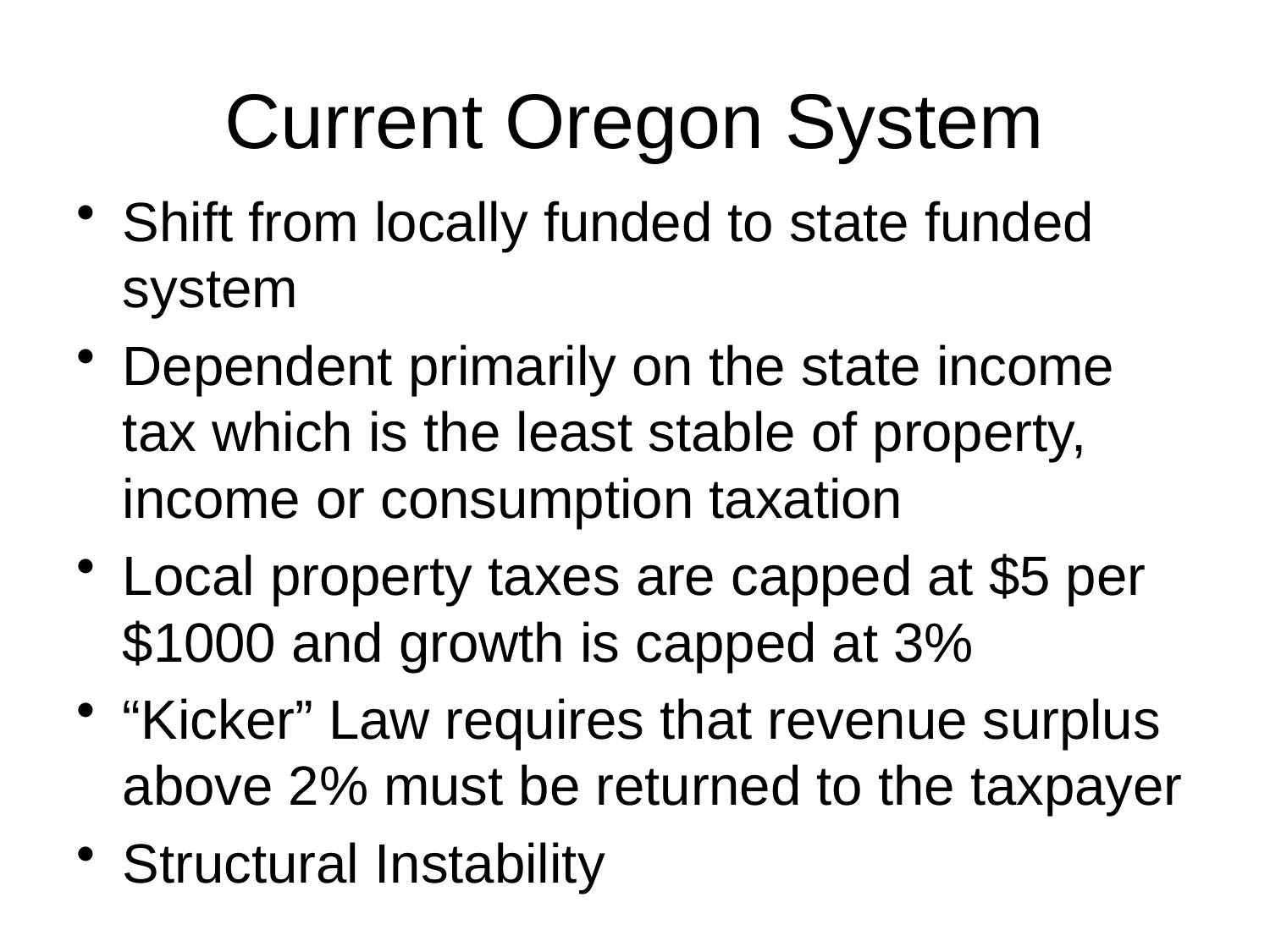

# Current Oregon System
Shift from locally funded to state funded system
Dependent primarily on the state income tax which is the least stable of property, income or consumption taxation
Local property taxes are capped at $5 per $1000 and growth is capped at 3%
“Kicker” Law requires that revenue surplus above 2% must be returned to the taxpayer
Structural Instability